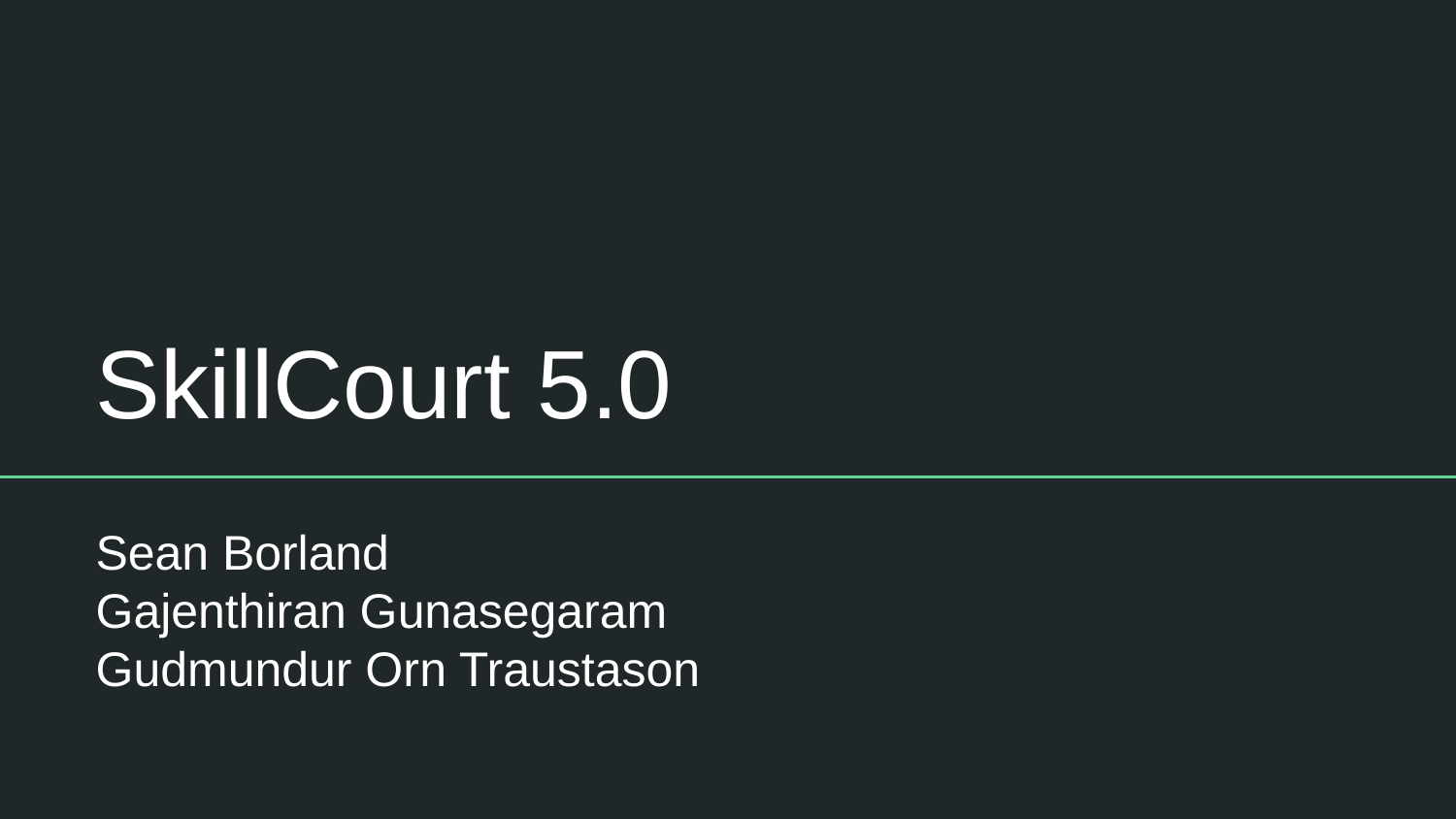

# SkillCourt 5.0
Sean Borland
Gajenthiran Gunasegaram
Gudmundur Orn Traustason